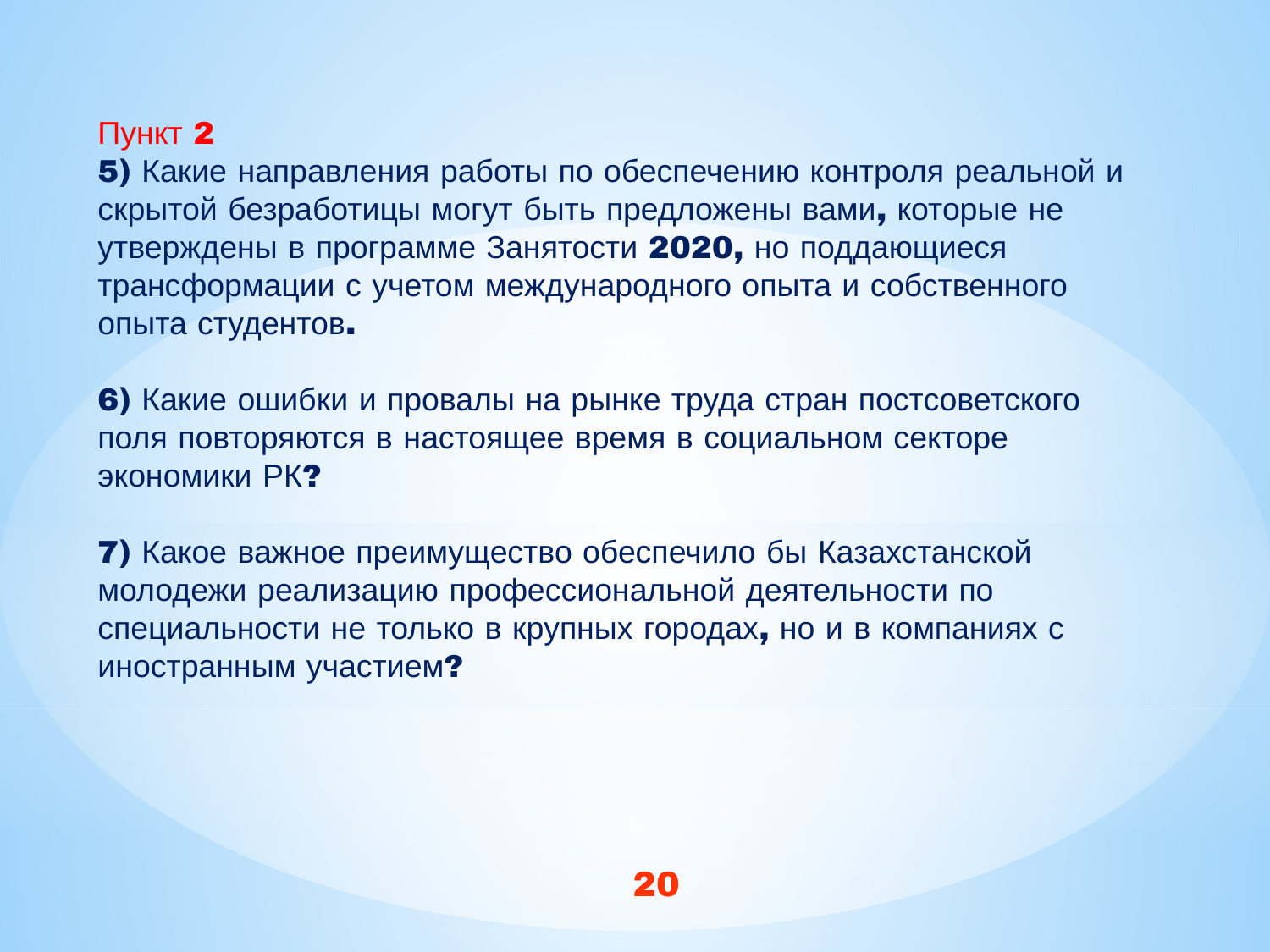

# Пункт 2 5) Какие направления работы по обеспечению контроля реальной и скрытой безработицы могут быть предложены вами, которые не утверждены в программе Занятости 2020, но поддающиеся трансформации с учетом международного опыта и собственного опыта студентов. 6) Какие ошибки и провалы на рынке труда стран постсоветского поля повторяются в настоящее время в социальном секторе экономики РК? 7) Какое важное преимущество обеспечило бы Казахстанской молодежи реализацию профессиональной деятельности по специальности не только в крупных городах, но и в компаниях с иностранным участием?

20